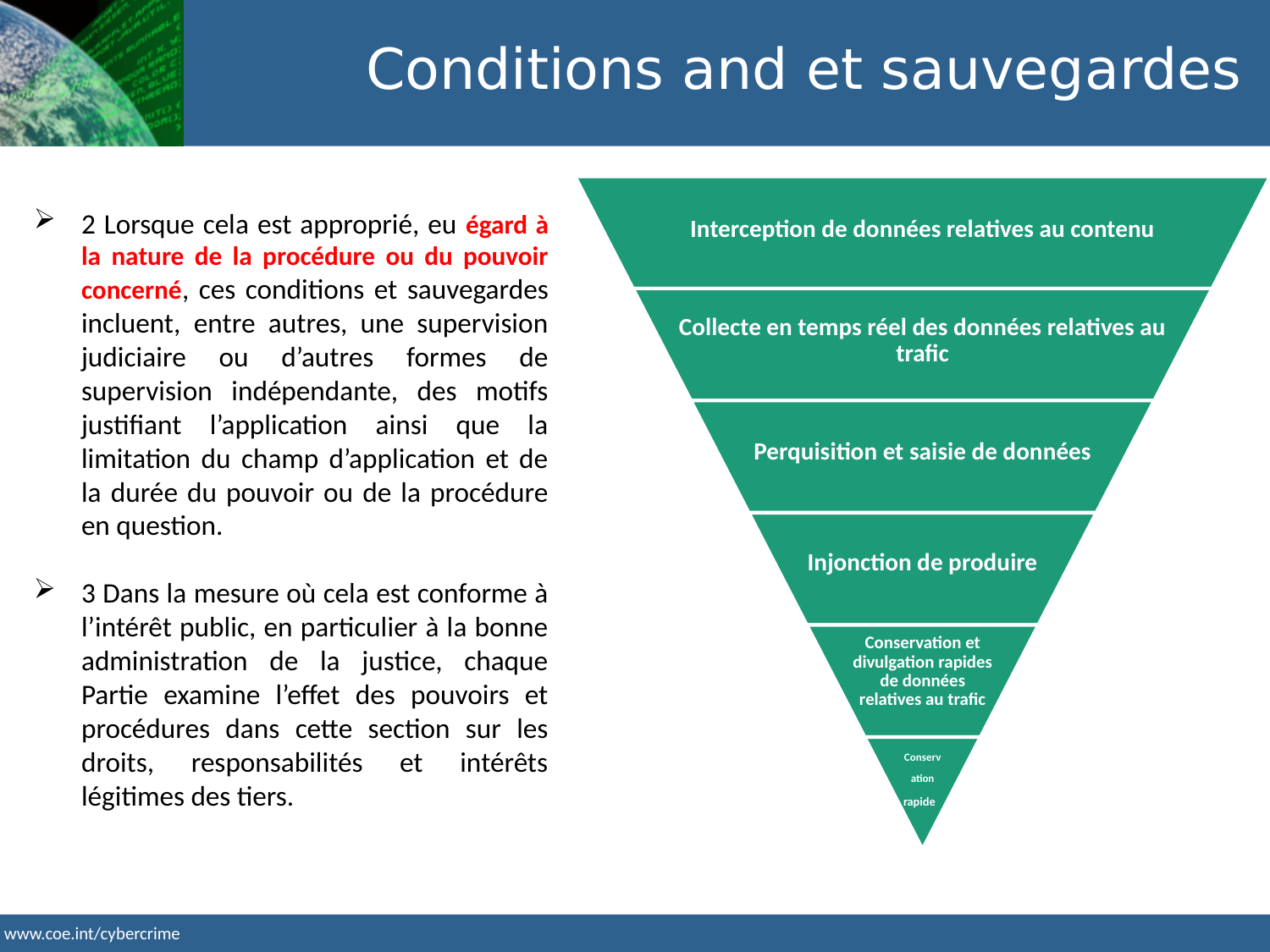

Conditions and et sauvegardes
Interception de données relatives au contenu
Collecte en temps réel des données relatives au trafic
Perquisition et saisie de données
Injonction de produire
Conservation et divulgation rapides de données relatives au trafic

Conservation rapide
2 Lorsque cela est approprié, eu égard à la nature de la procédure ou du pouvoir concerné, ces conditions et sauvegardes incluent, entre autres, une supervision judiciaire ou d’autres formes de supervision indépendante, des motifs justifiant l’application ainsi que la limitation du champ d’application et de la durée du pouvoir ou de la procédure en question.

3 Dans la mesure où cela est conforme à l’intérêt public, en particulier à la bonne administration de la justice, chaque Partie examine l’effet des pouvoirs et procédures dans cette section sur les droits, responsabilités et intérêts légitimes des tiers.